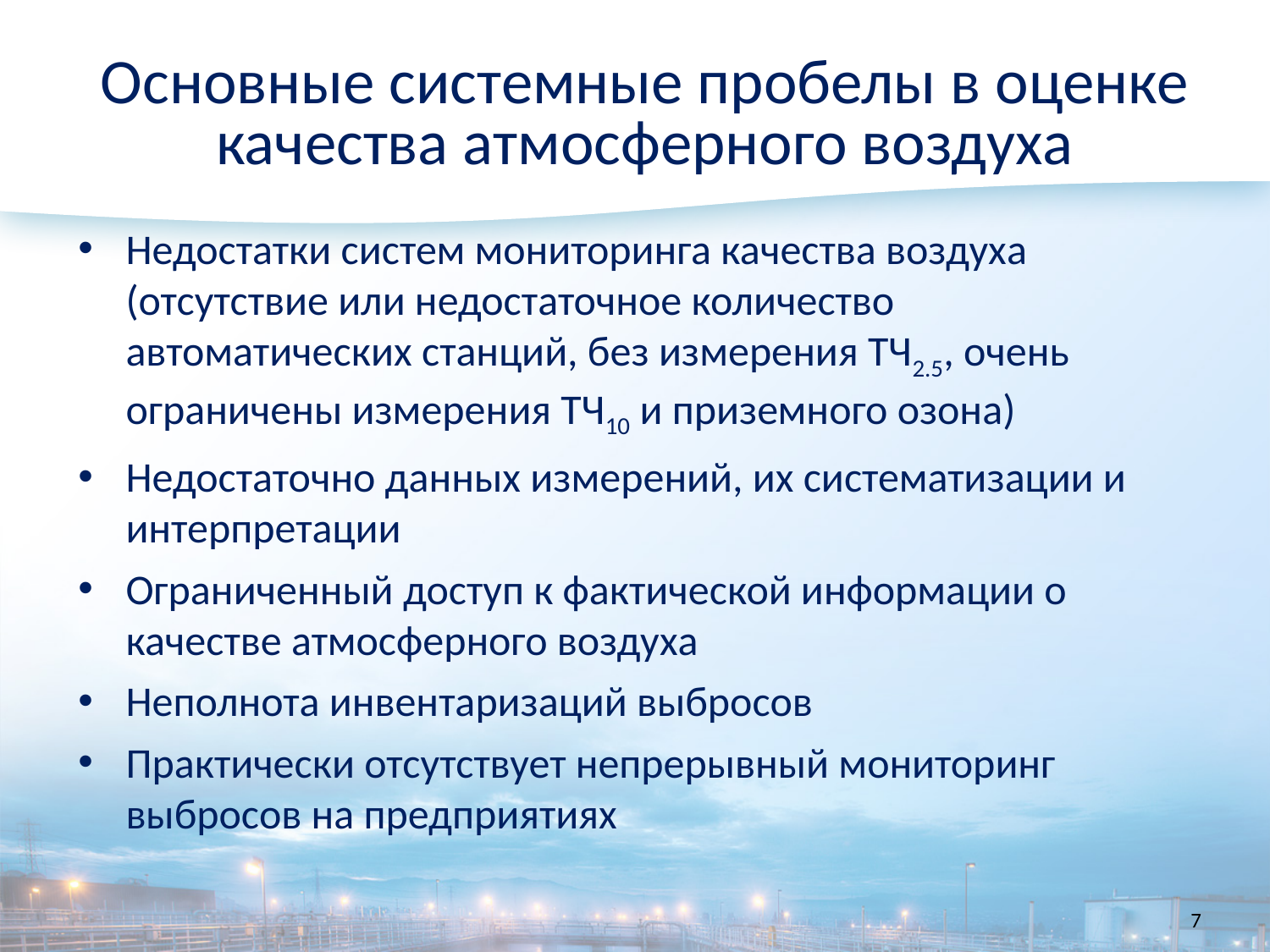

# Основные системные пробелы в оценке качества атмосферного воздуха
Недостатки систем мониторинга качества воздуха (отсутствие или недостаточное количество автоматических станций, без измерения ТЧ2.5, очень ограничены измерения ТЧ10 и приземного озона)
Недостаточно данных измерений, их систематизации и интерпретации
Ограниченный доступ к фактической информации о качестве атмосферного воздуха
Неполнота инвентаризаций выбросов
Практически отсутствует непрерывный мониторинг выбросов на предприятиях
7